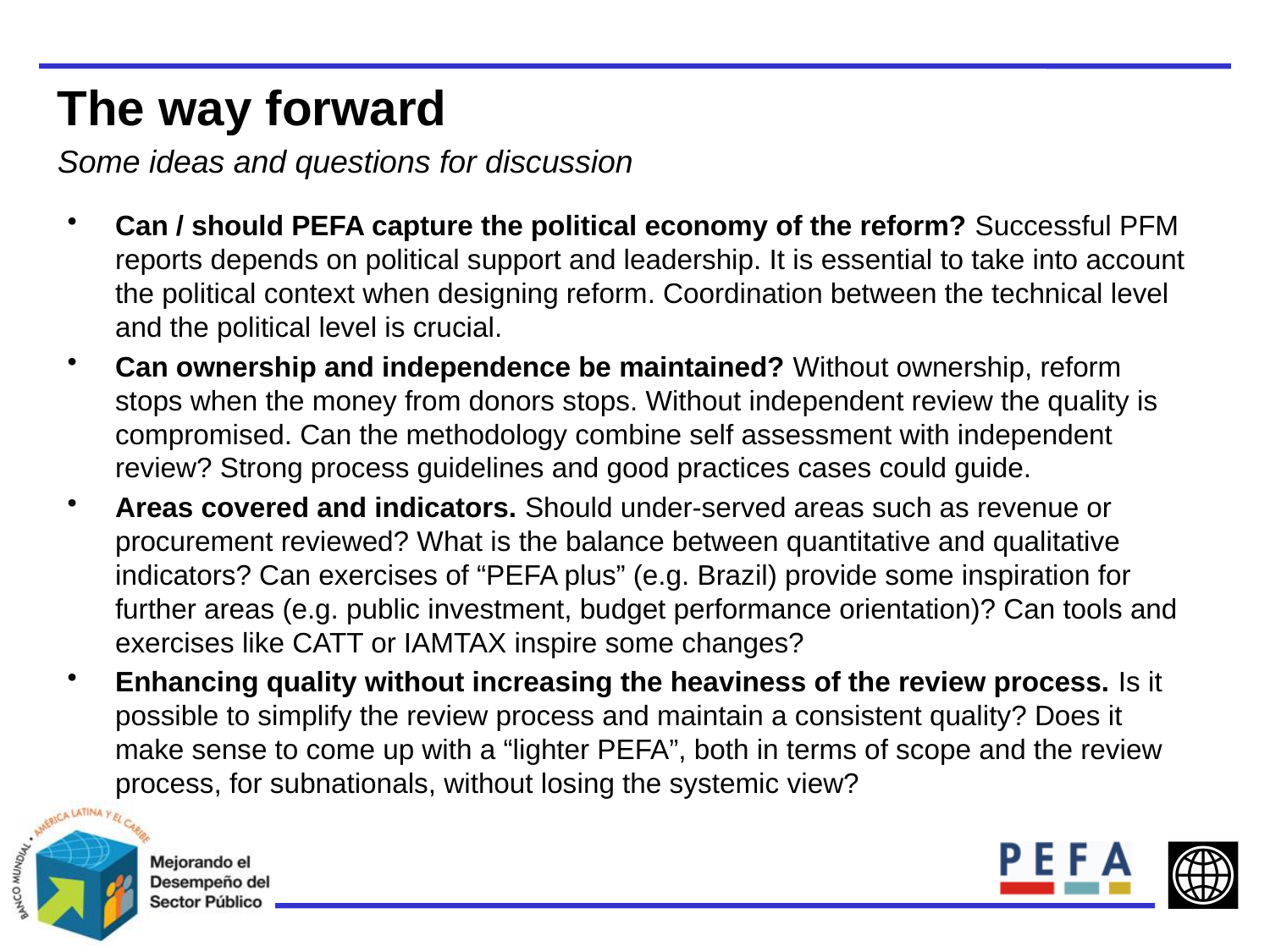

The way forward
Some ideas and questions for discussion
Can / should PEFA capture the political economy of the reform? Successful PFM reports depends on political support and leadership. It is essential to take into account the political context when designing reform. Coordination between the technical level and the political level is crucial.
Can ownership and independence be maintained? Without ownership, reform stops when the money from donors stops. Without independent review the quality is compromised. Can the methodology combine self assessment with independent review? Strong process guidelines and good practices cases could guide.
Areas covered and indicators. Should under-served areas such as revenue or procurement reviewed? What is the balance between quantitative and qualitative indicators? Can exercises of “PEFA plus” (e.g. Brazil) provide some inspiration for further areas (e.g. public investment, budget performance orientation)? Can tools and exercises like CATT or IAMTAX inspire some changes?
Enhancing quality without increasing the heaviness of the review process. Is it possible to simplify the review process and maintain a consistent quality? Does it make sense to come up with a “lighter PEFA”, both in terms of scope and the review process, for subnationals, without losing the systemic view?